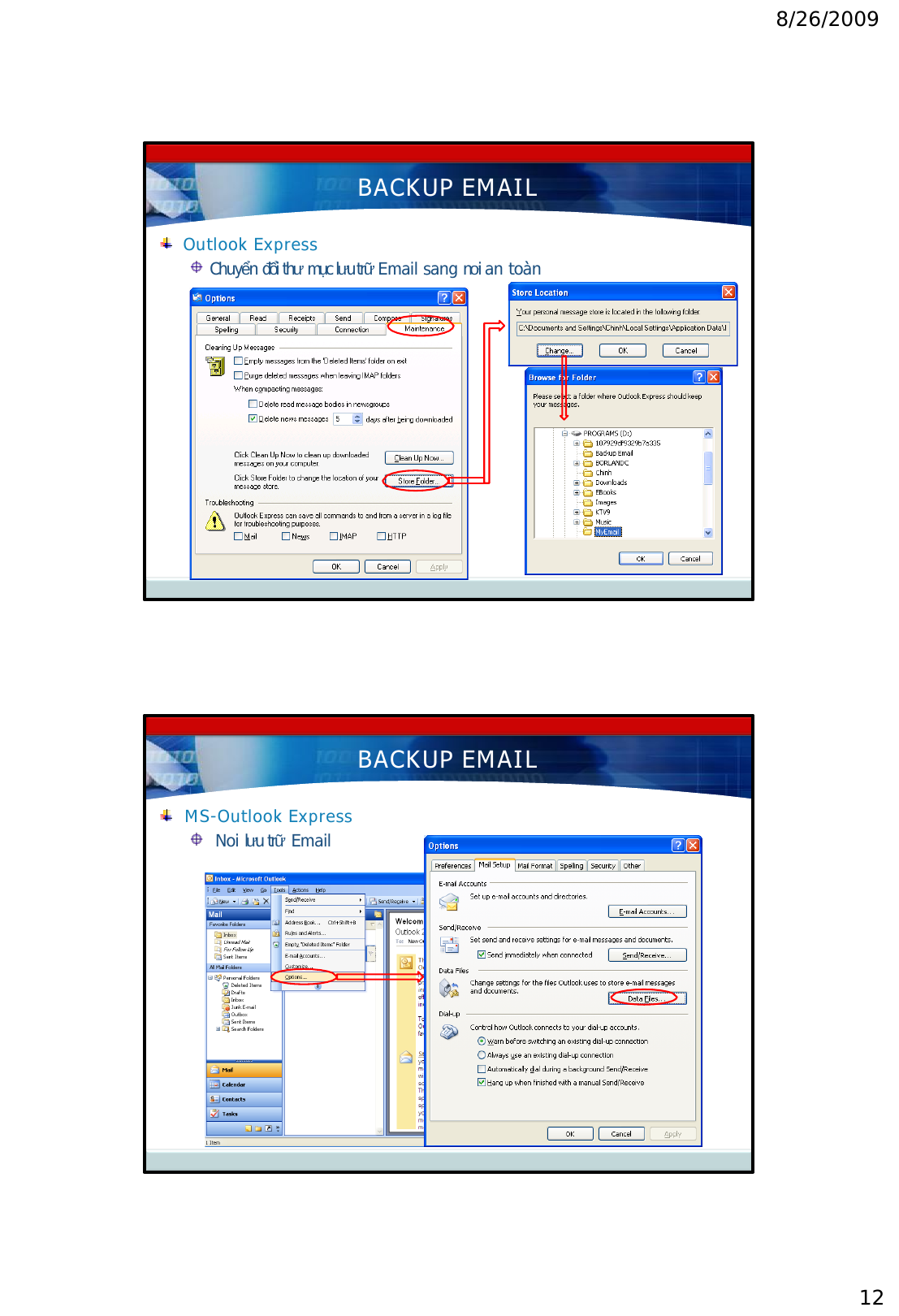

8/26/2009

BACKUP EMAIL

Outlook Express
Chuyển đổi thư mục lưu trữ Email sang nơi an toàn

BACKUP EMAIL

MS-Outlook Express
Noi lưu trữ Email

12